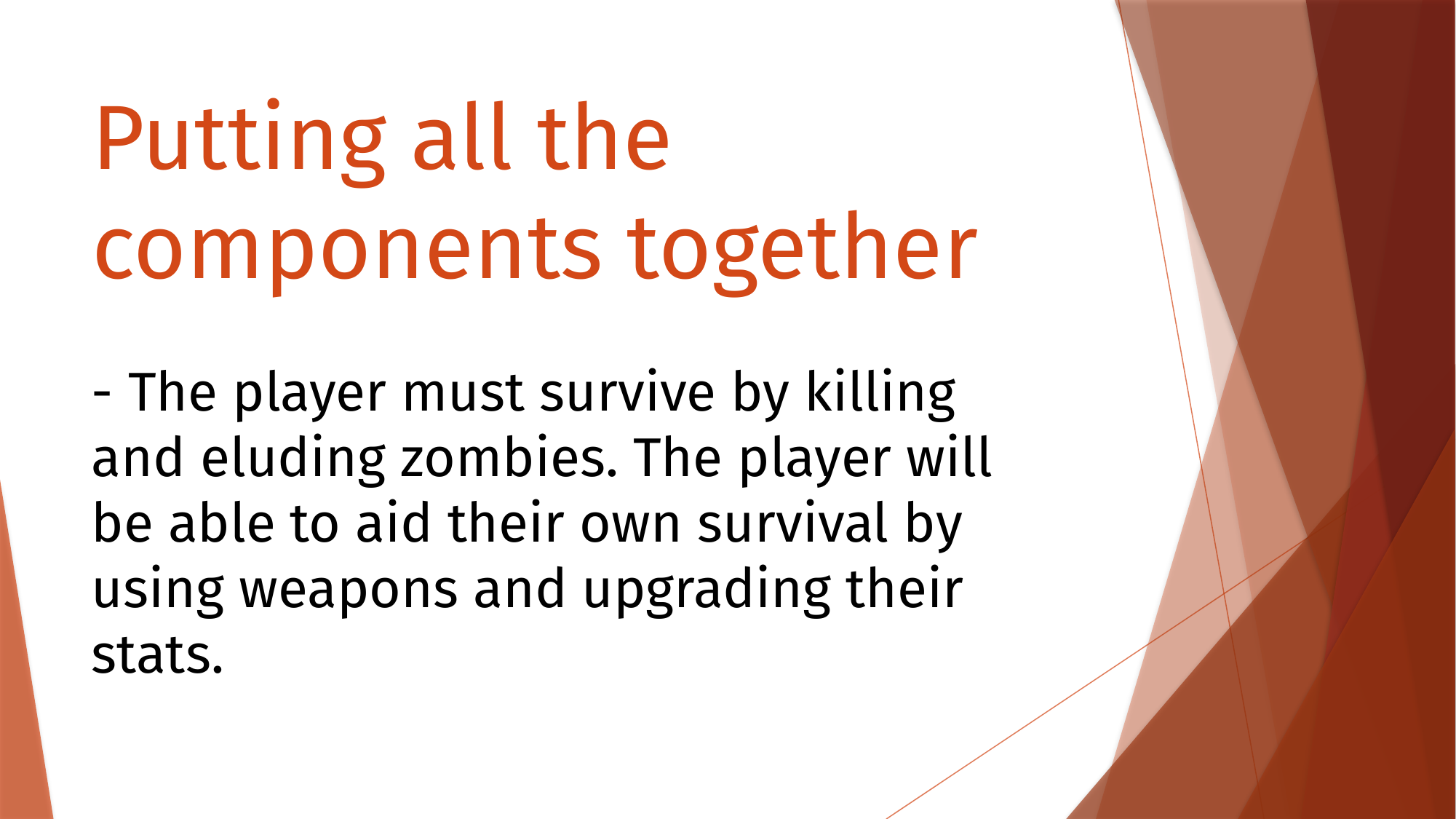

# Putting all the components together
- The player must survive by killing and eluding zombies. The player will be able to aid their own survival by using weapons and upgrading their stats.